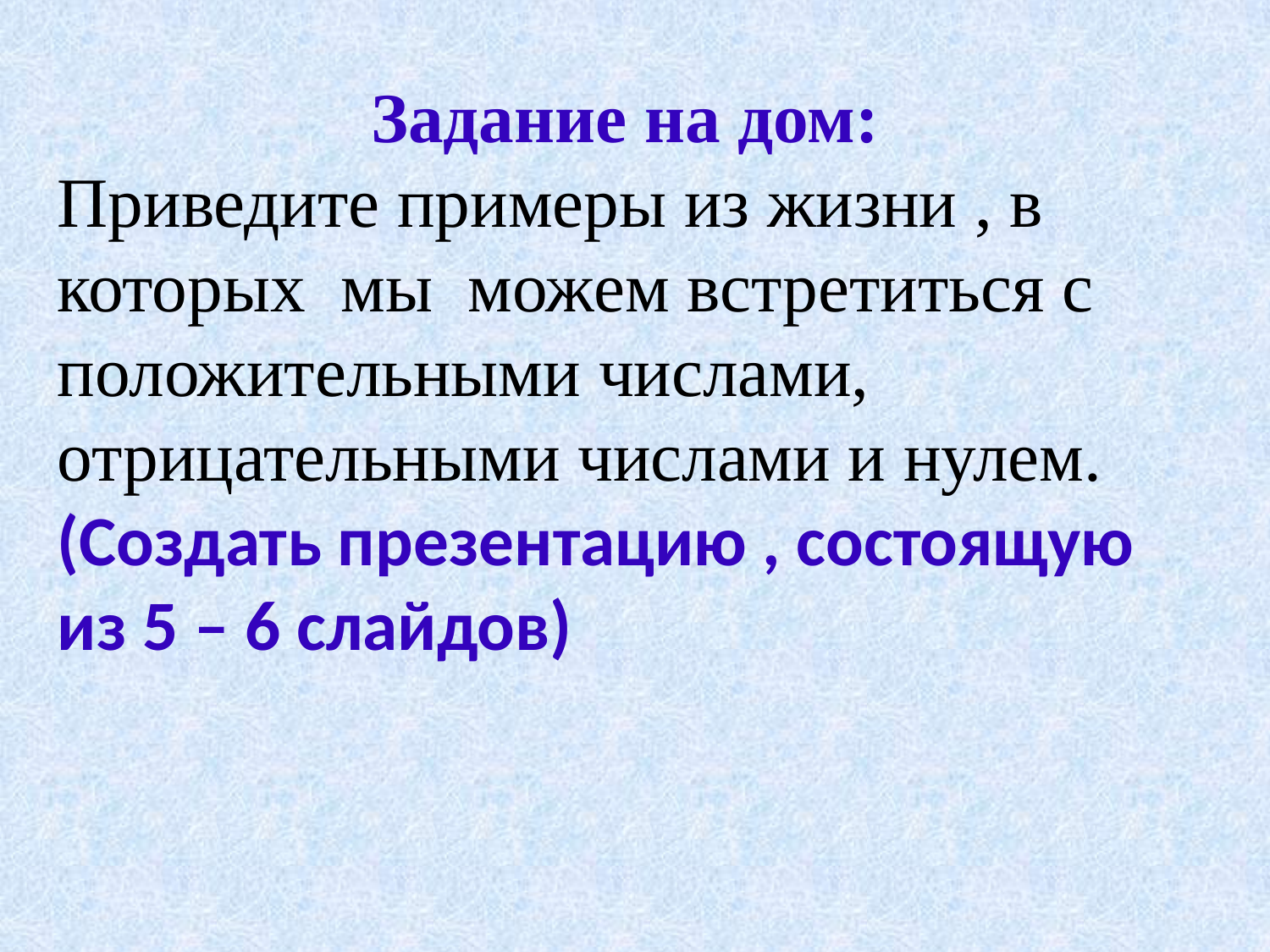

Задание на дом:
Приведите примеры из жизни , в которых  мы  можем встретиться с положительными числами, отрицательными числами и нулем.
(Создать презентацию , состоящую из 5 – 6 слайдов)